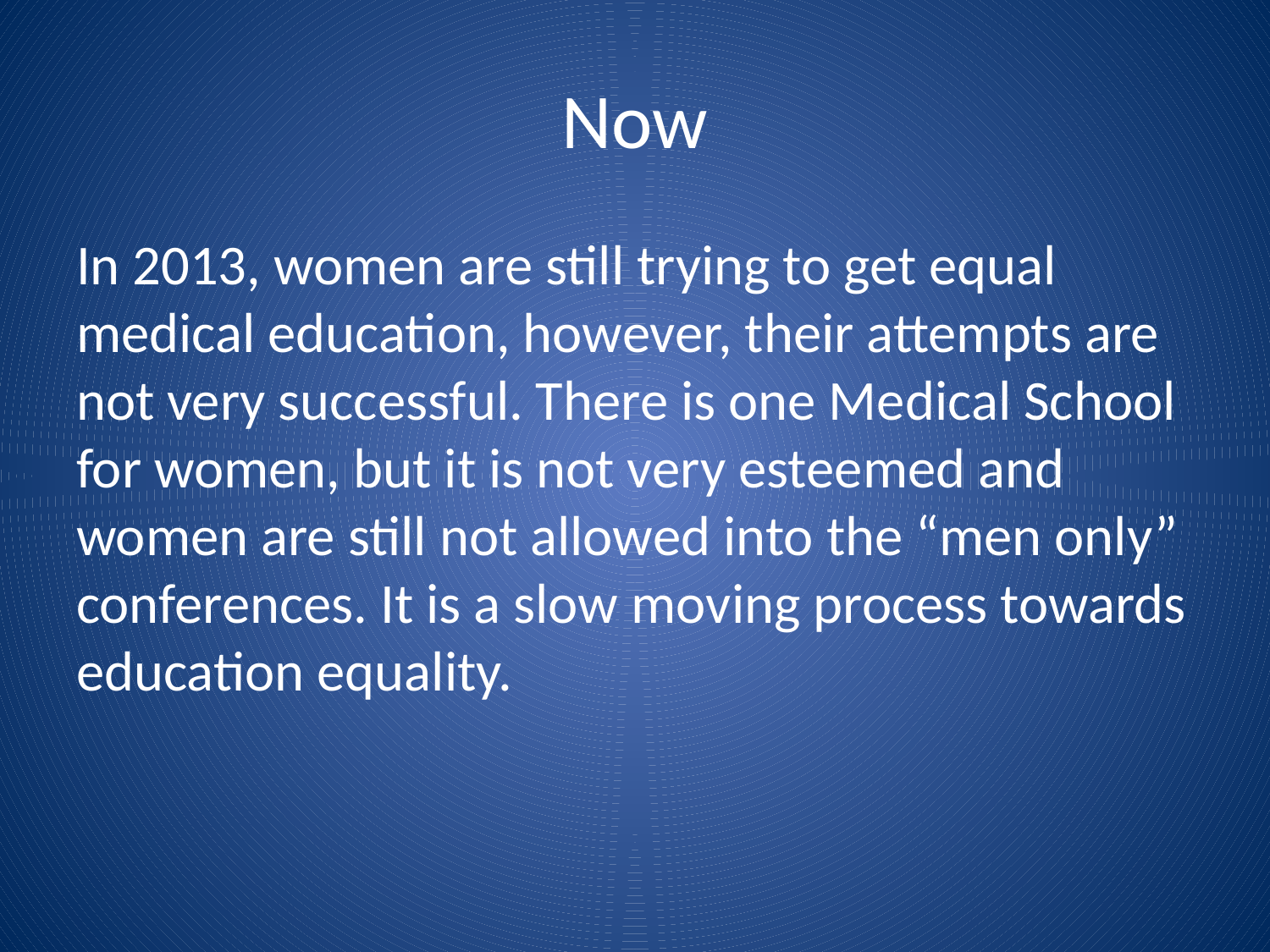

# Now
In 2013, women are still trying to get equal medical education, however, their attempts are not very successful. There is one Medical School for women, but it is not very esteemed and women are still not allowed into the “men only” conferences. It is a slow moving process towards education equality.